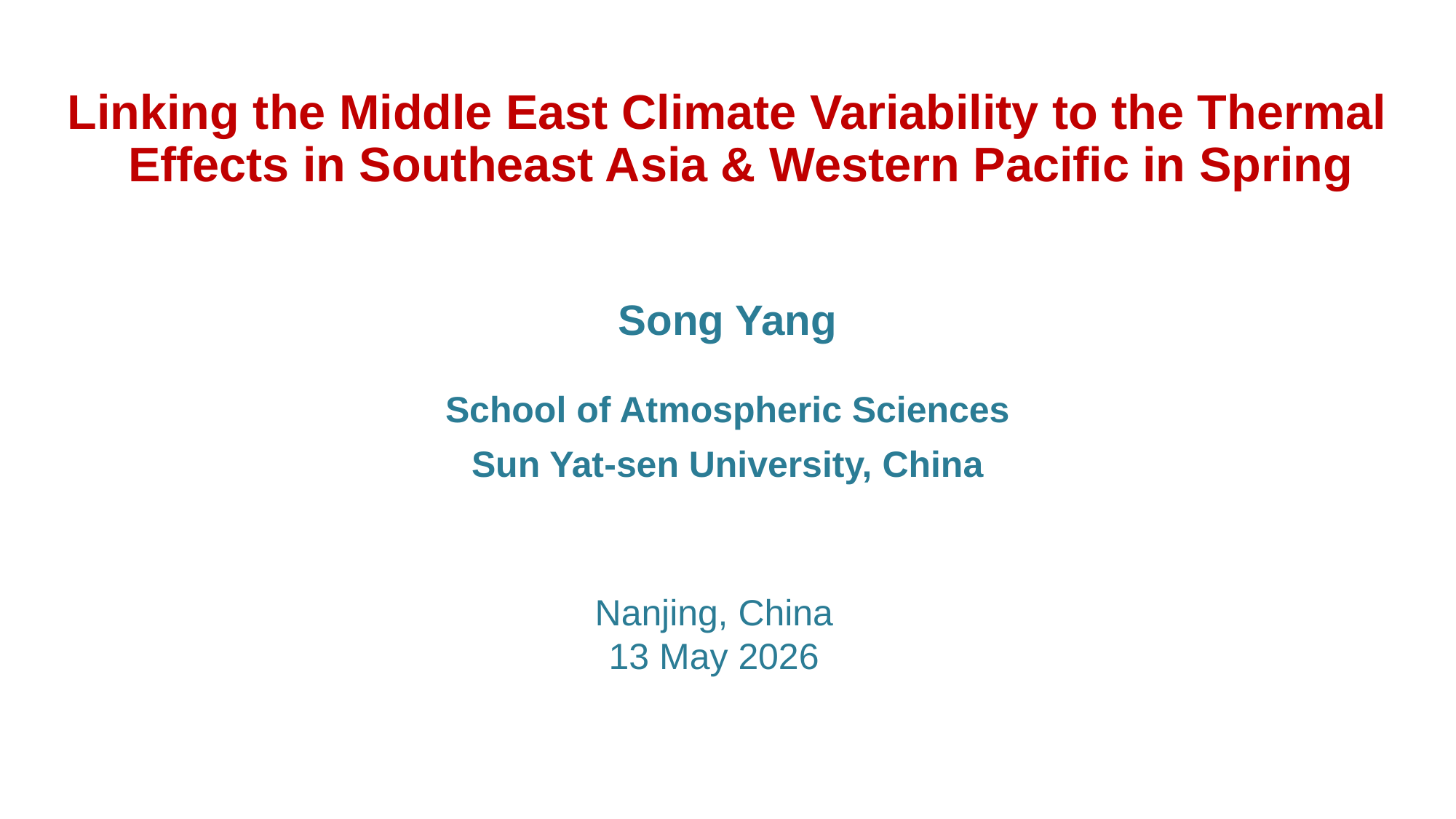

Linking the Middle East Climate Variability to the Thermal Effects in Southeast Asia & Western Pacific in Spring

Song Yang

School of Atmospheric Sciences
Sun Yat-sen University, China

Nanjing, China
13 May 2026